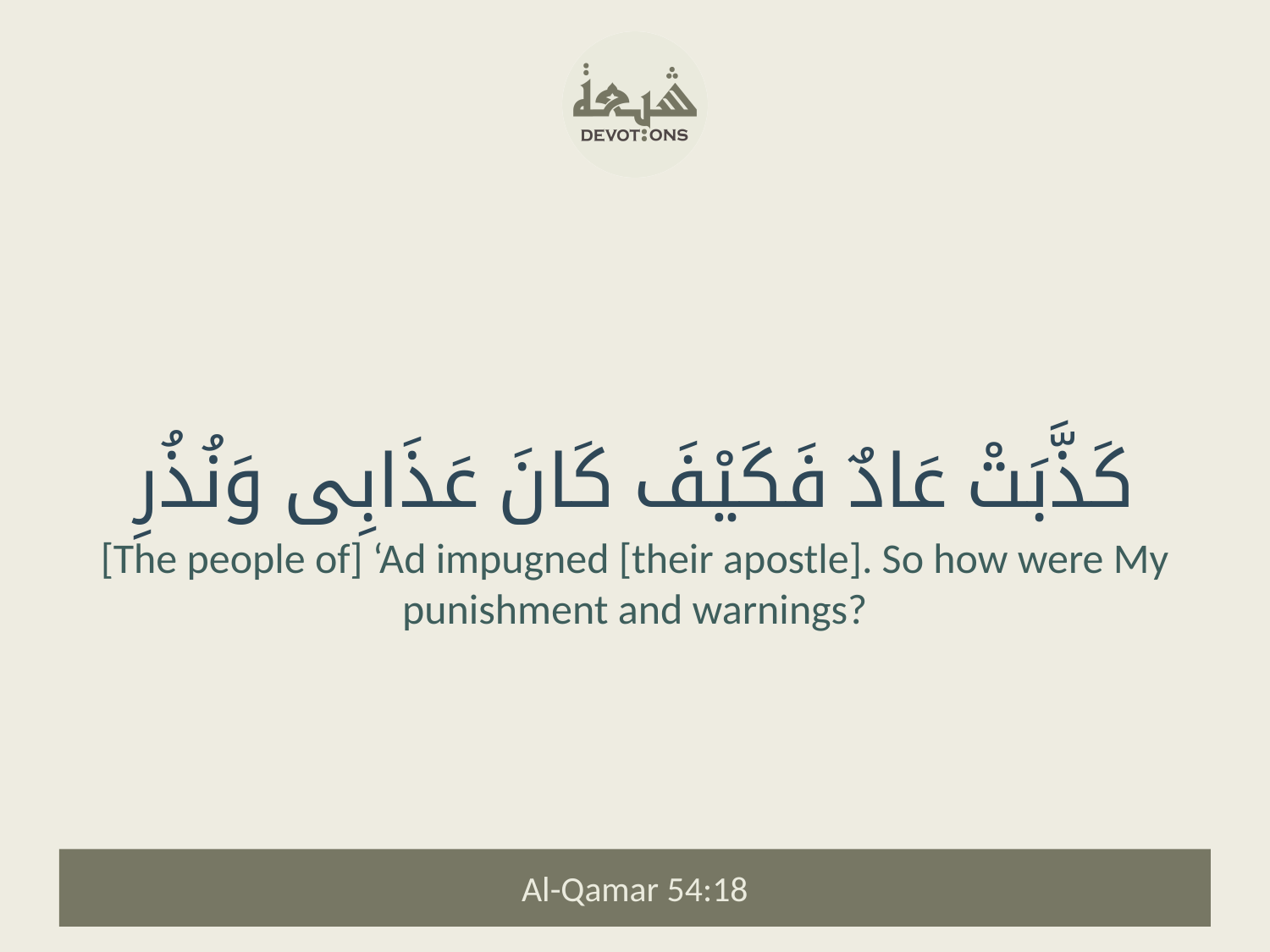

كَذَّبَتْ عَادٌ فَكَيْفَ كَانَ عَذَابِى وَنُذُرِ
[The people of] ‘Ad impugned [their apostle]. So how were My punishment and warnings?
Al-Qamar 54:18